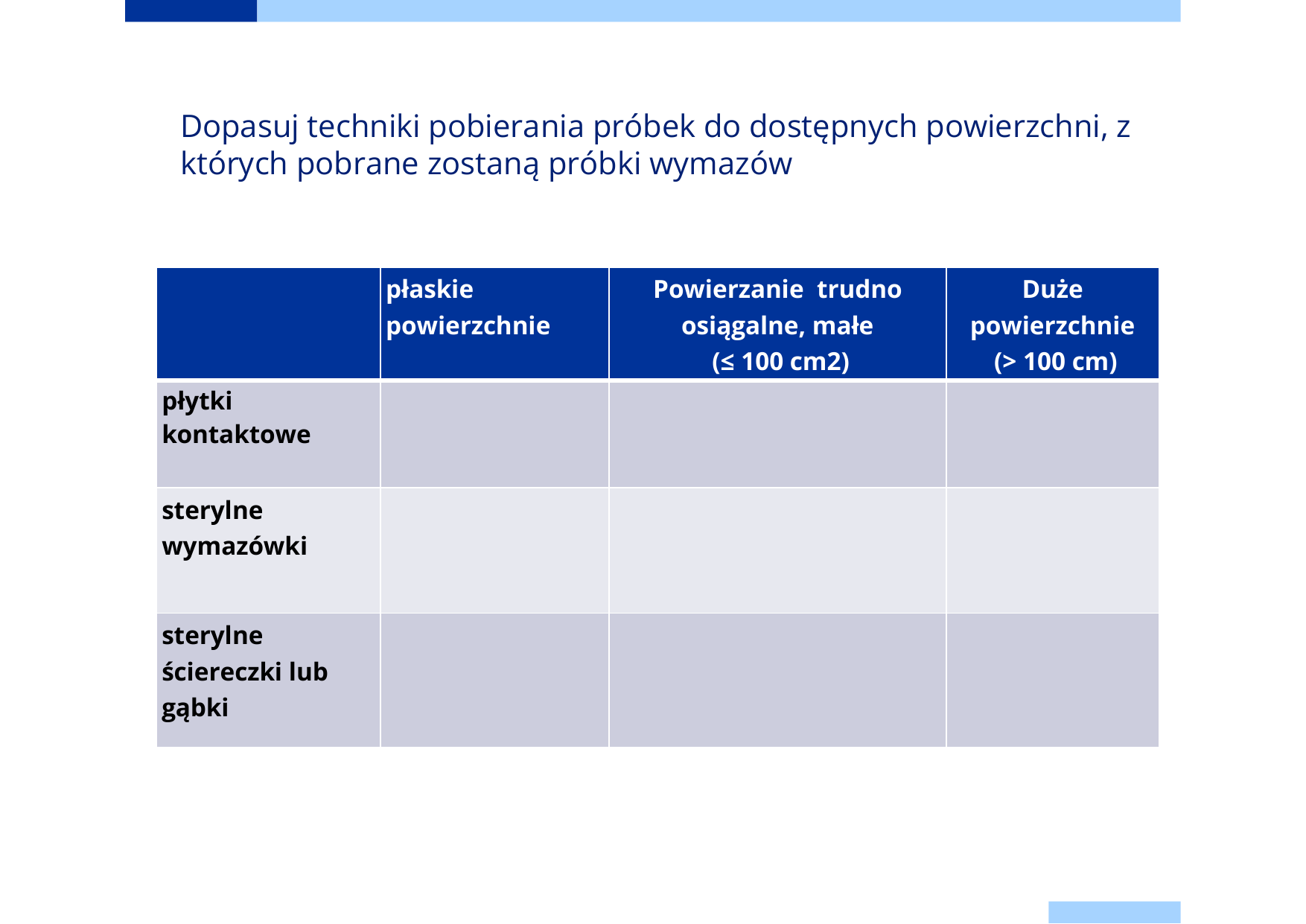

Dopasuj techniki pobierania próbek do dostępnych powierzchni, z których pobrane zostaną próbki wymazów
#
|  | płaskie powierzchnie | Powierzanie trudno osiągalne, małe (≤ 100 cm2) | Duże powierzchnie (> 100 cm) |
| --- | --- | --- | --- |
| płytki kontaktowe |  |  |  |
| sterylne wymazówki |  |  |  |
| sterylne ściereczki lub gąbki |  |  |  |